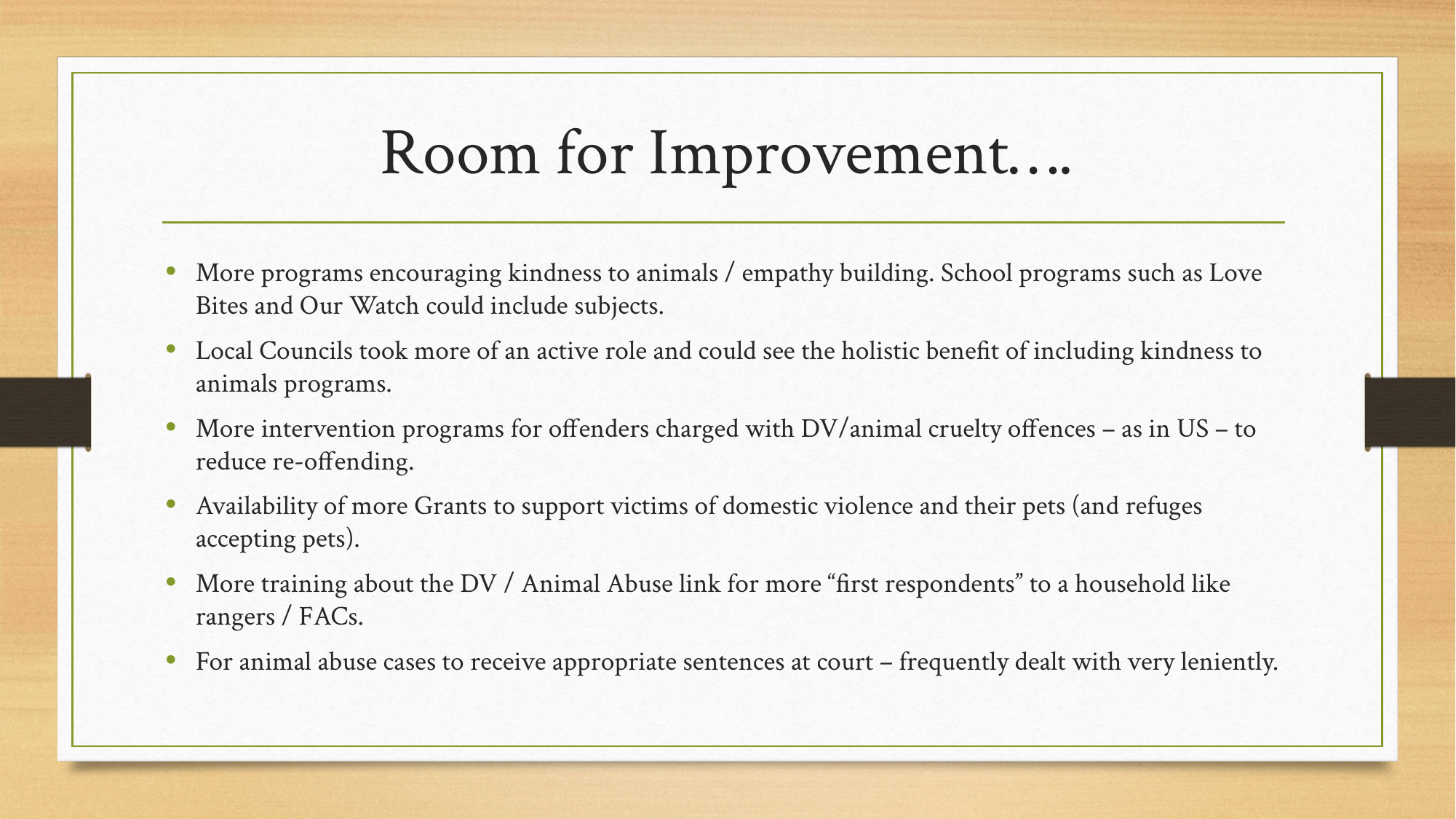

# Room for Improvement….
More programs encouraging kindness to animals / empathy building. School programs such as Love Bites and Our Watch could include subjects.
Local Councils took more of an active role and could see the holistic benefit of including kindness to animals programs.
More intervention programs for offenders charged with DV/animal cruelty offences – as in US – to reduce re-offending.
Availability of more Grants to support victims of domestic violence and their pets (and refuges accepting pets).
More training about the DV / Animal Abuse link for more “first respondents” to a household like rangers / FACs.
For animal abuse cases to receive appropriate sentences at court – frequently dealt with very leniently.